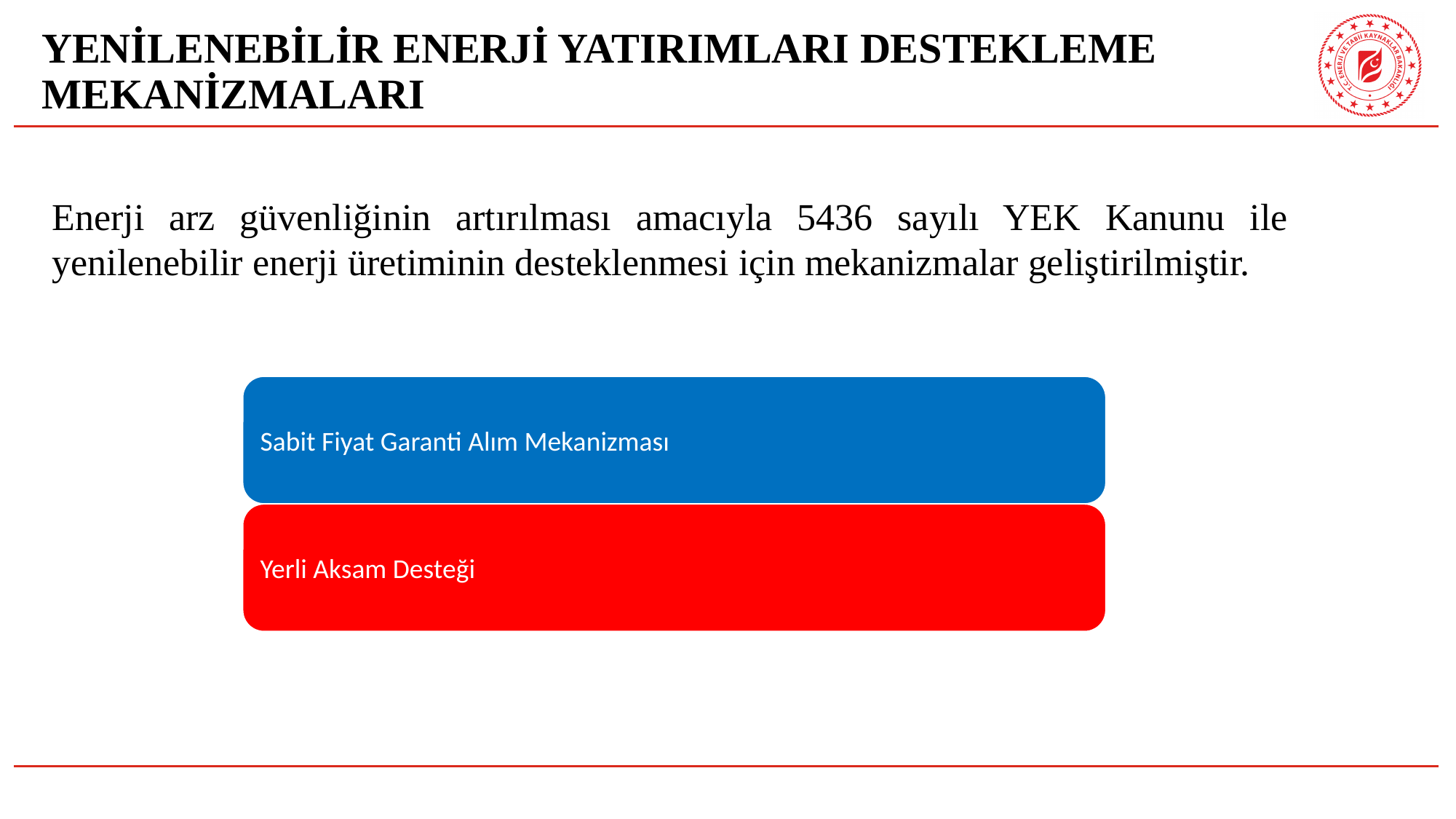

# YENİLENEBİLİR ENERJİ YATIRIMLARI DESTEKLEME MEKANİZMALARI
Enerji arz güvenliğinin artırılması amacıyla 5436 sayılı YEK Kanunu ile yenilenebilir enerji üretiminin desteklenmesi için mekanizmalar geliştirilmiştir.
Sabit Fiyat Garanti Alım Mekanizması
Yerli Aksam Desteği